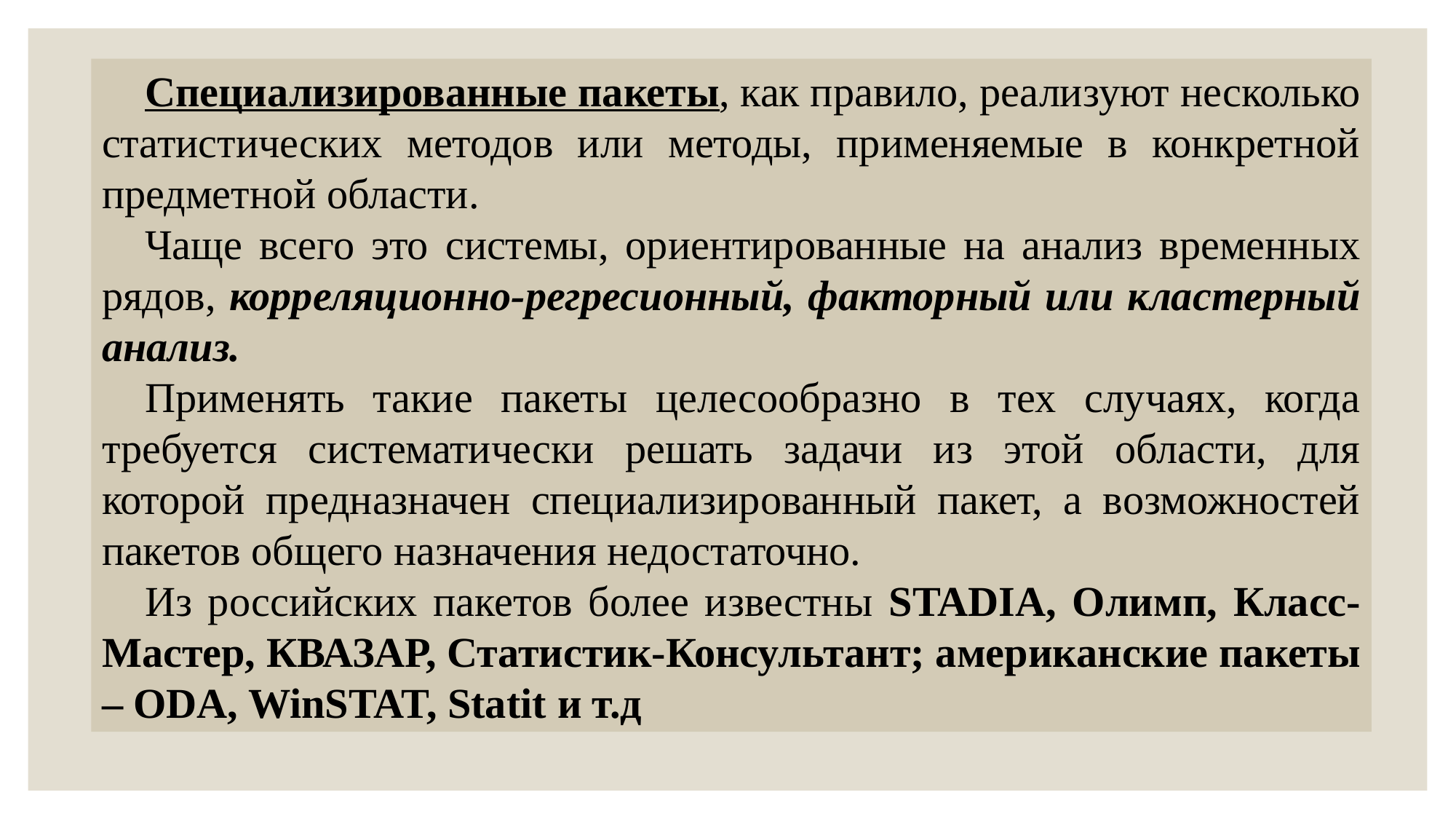

Специализированные пакеты, как правило, реализуют несколько статистических методов или методы, применяемые в конкретной предметной области.
Чаще всего это системы, ориентированные на анализ временных рядов, корреляционно-регресионный, факторный или кластерный анализ.
Применять такие пакеты целесообразно в тех случаях, когда требуется систематически решать задачи из этой области, для которой предназначен специализированный пакет, а возможностей пакетов общего назначения недостаточно.
Из российских пакетов более известны STADIA, Олимп, Класс-Мастер, КВАЗАР, Статистик-Консультант; американские пакеты – ODA, WinSTAT, Statit и т.д